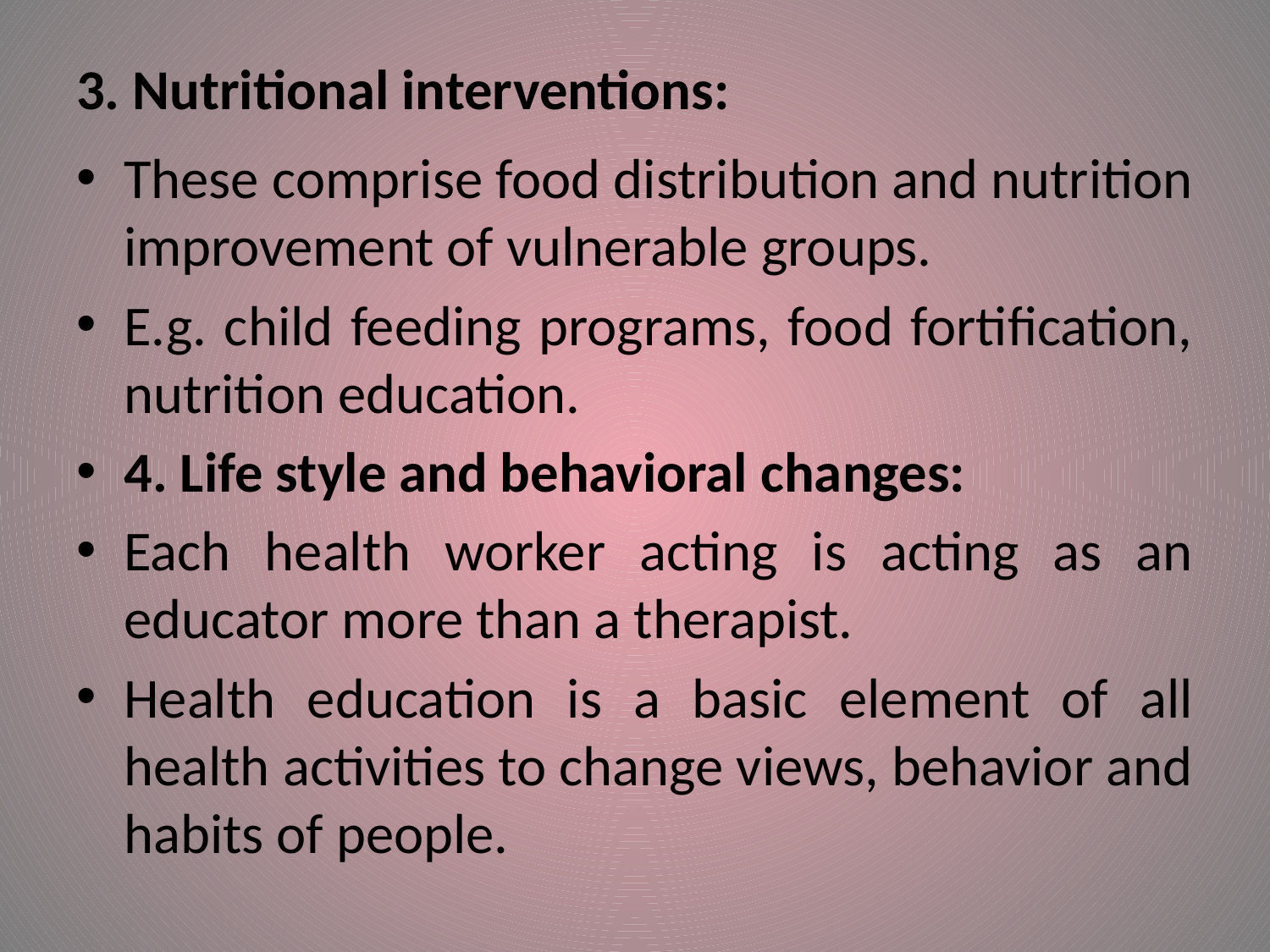

# 3. Nutritional interventions:
These comprise food distribution and nutrition improvement of vulnerable groups.
E.g. child feeding programs, food fortification, nutrition education.
4. Life style and behavioral changes:
Each health worker acting is acting as an educator more than a therapist.
Health education is a basic element of all health activities to change views, behavior and habits of people.